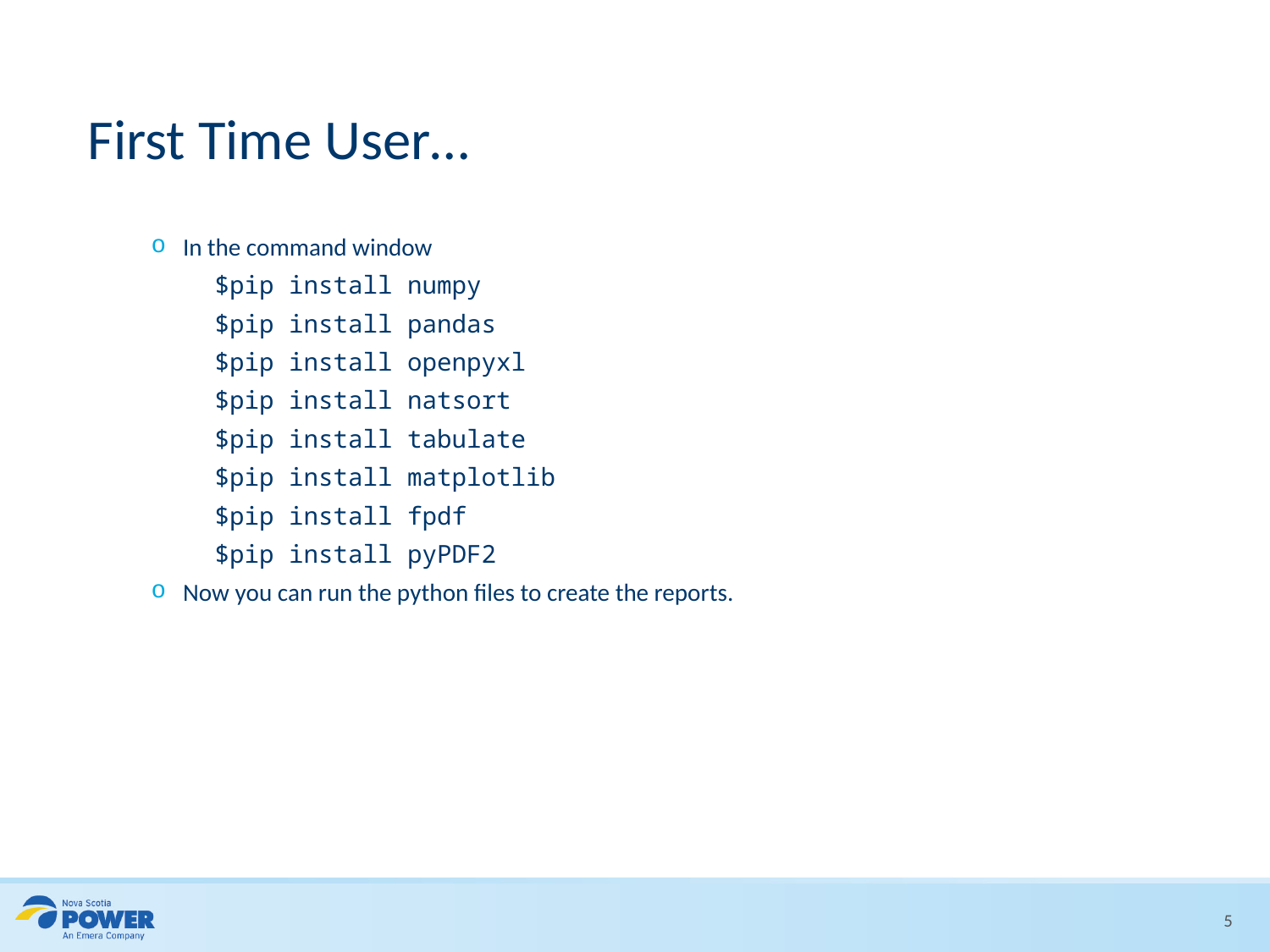

# First Time User…
In the command window
$pip install numpy
$pip install pandas
$pip install openpyxl
$pip install natsort
$pip install tabulate
$pip install matplotlib
$pip install fpdf
$pip install pyPDF2
Now you can run the python files to create the reports.
5